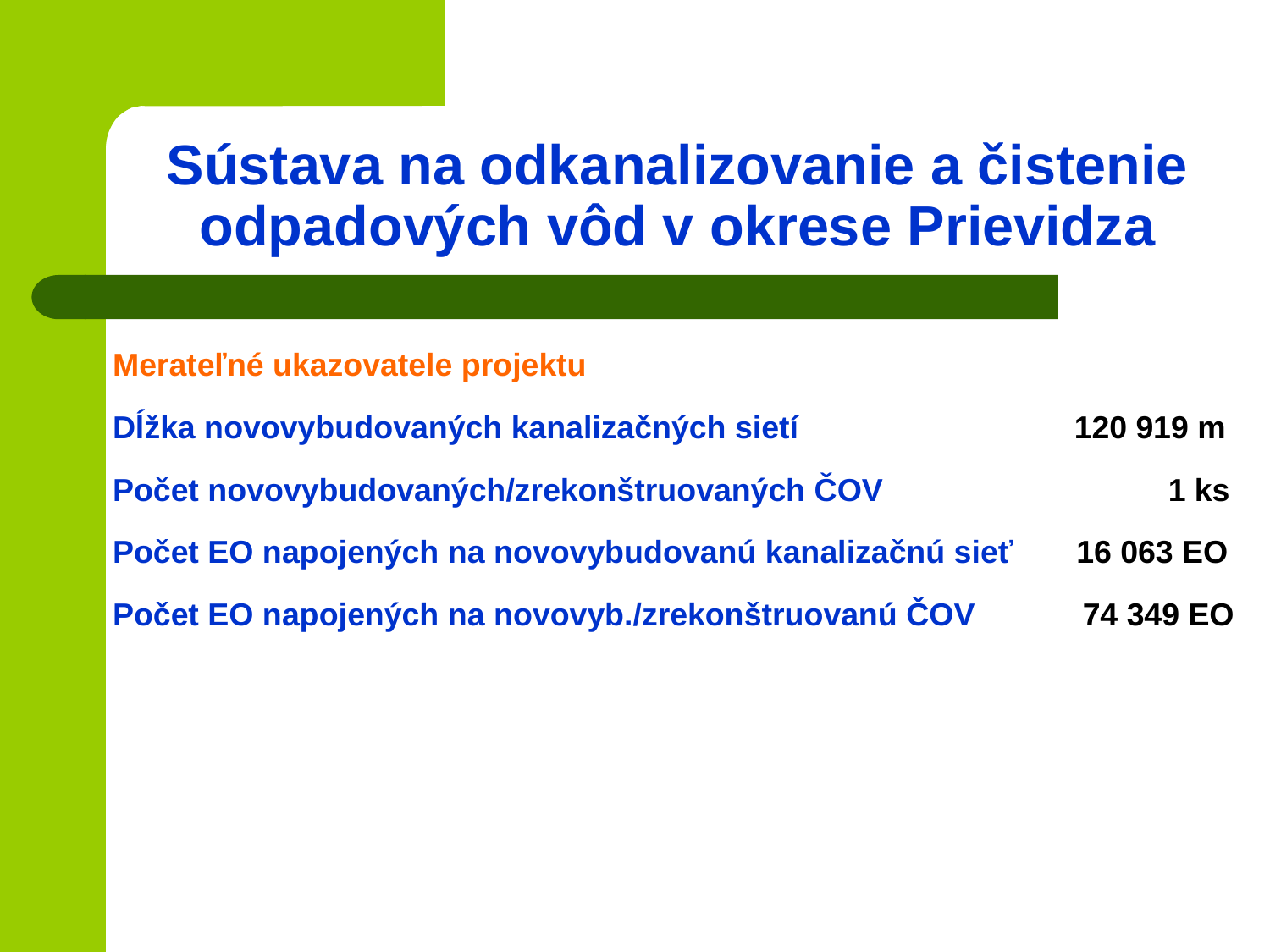

# Sústava na odkanalizovanie a čistenie odpadových vôd v okrese Prievidza
Merateľné ukazovatele projektu
Dĺžka novovybudovaných kanalizačných sietí                               120 919 m
Počet novovybudovaných/zrekonštruovaných ČOV                                1 ks
Počet EO napojených na novovybudovanú kanalizačnú sieť       16 063 EO
Počet EO napojených na novovyb./zrekonštruovanú ČOV            74 349 EO